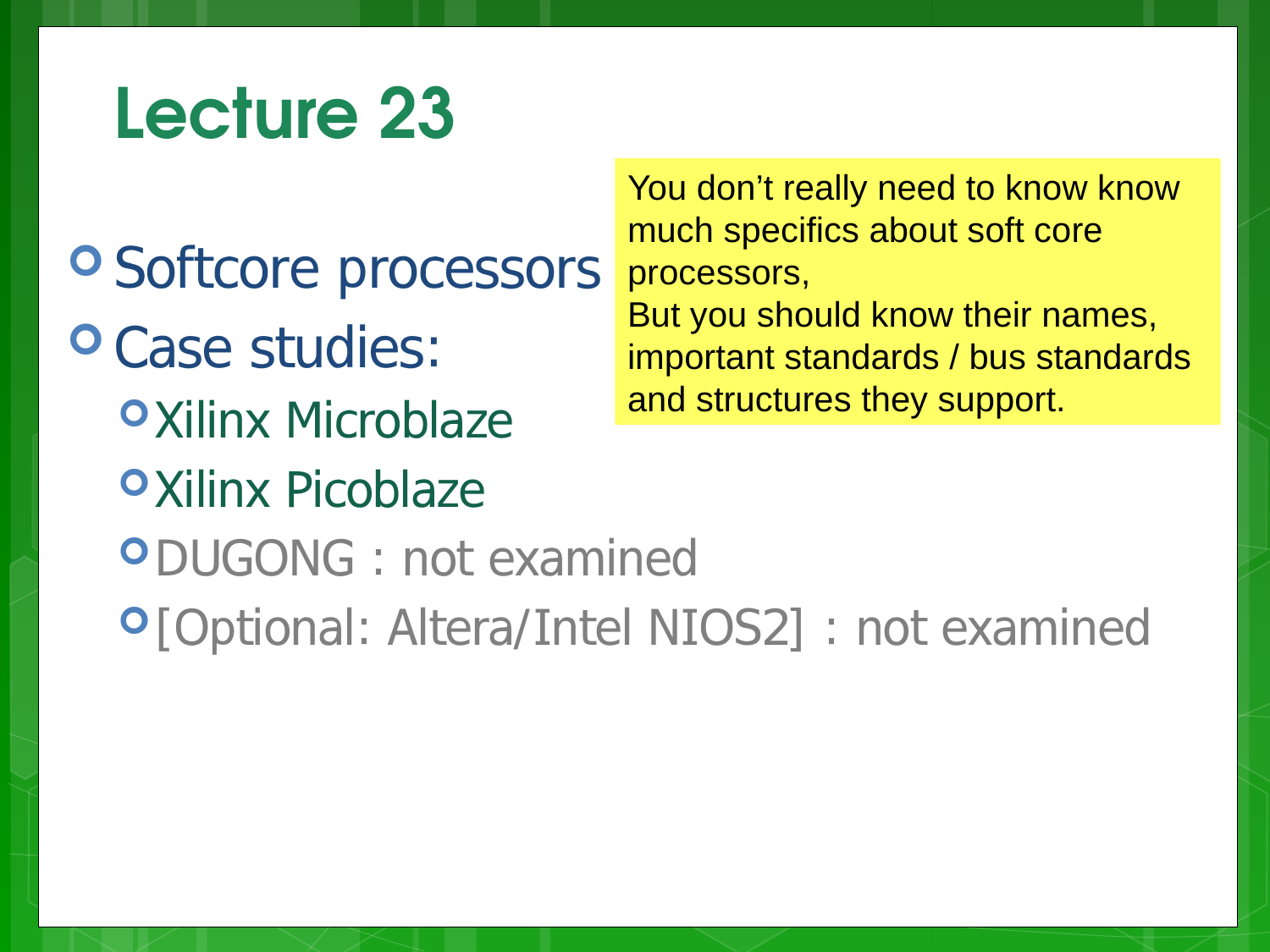

# Lecture 23
You don’t really need to know know much specifics about soft core processors,
But you should know their names, important standards / bus standards and structures they support.
Softcore processors
Case studies:
Xilinx Microblaze
Xilinx Picoblaze
DUGONG : not examined
[Optional: Altera/Intel NIOS2] : not examined